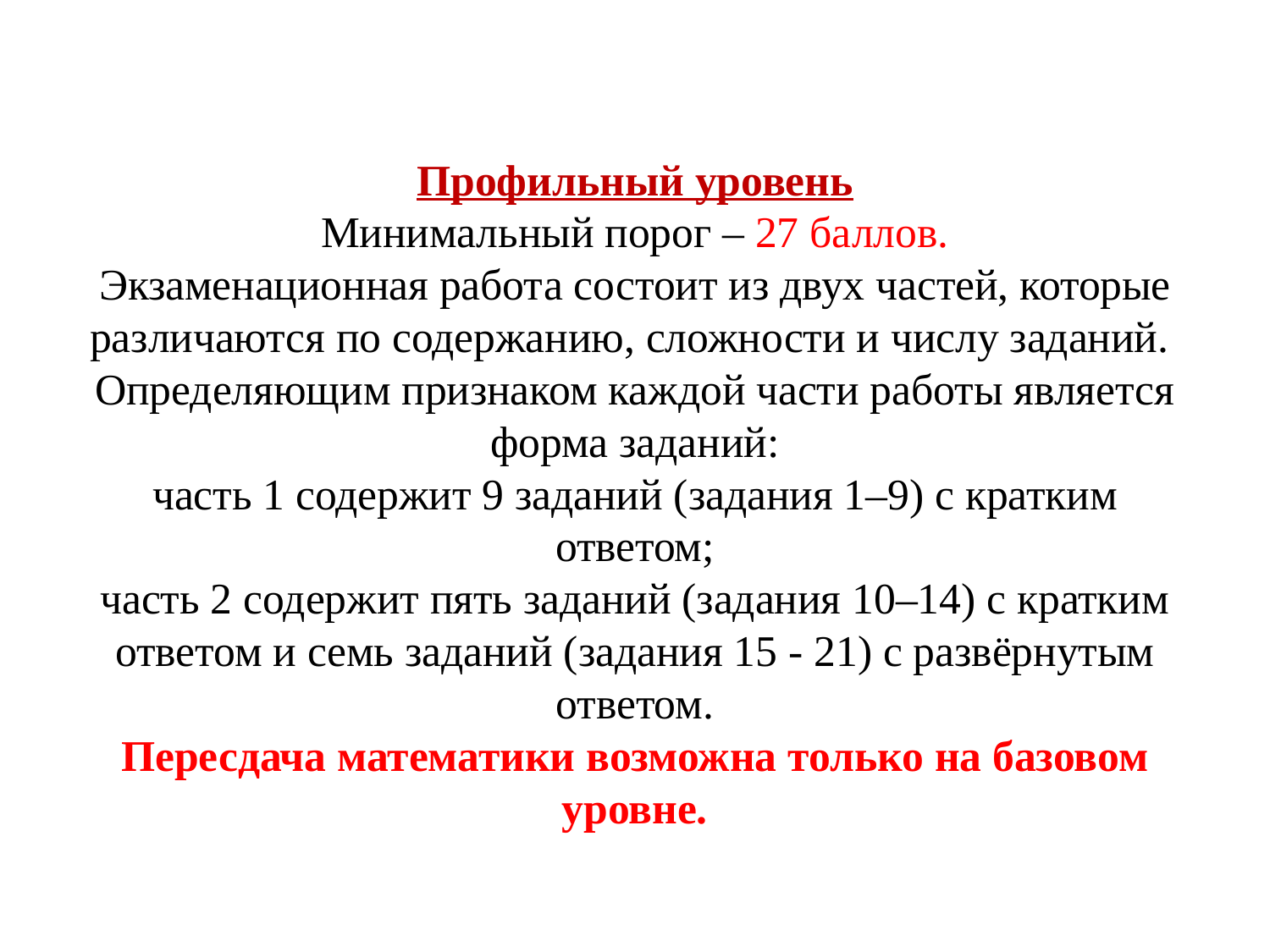

# Профильный уровень Минимальный порог – 27 баллов. Экзаменационная работа состоит из двух частей, которые различаются по содержанию, сложности и числу заданий.  Определяющим признаком каждой части работы является форма заданий: часть 1 содержит 9 заданий (задания 1–9) с кратким ответом; часть 2 содержит пять заданий (задания 10–14) с кратким ответом и семь заданий (задания 15 - 21) с развёрнутым ответом. Пересдача математики возможна только на базовом уровне.